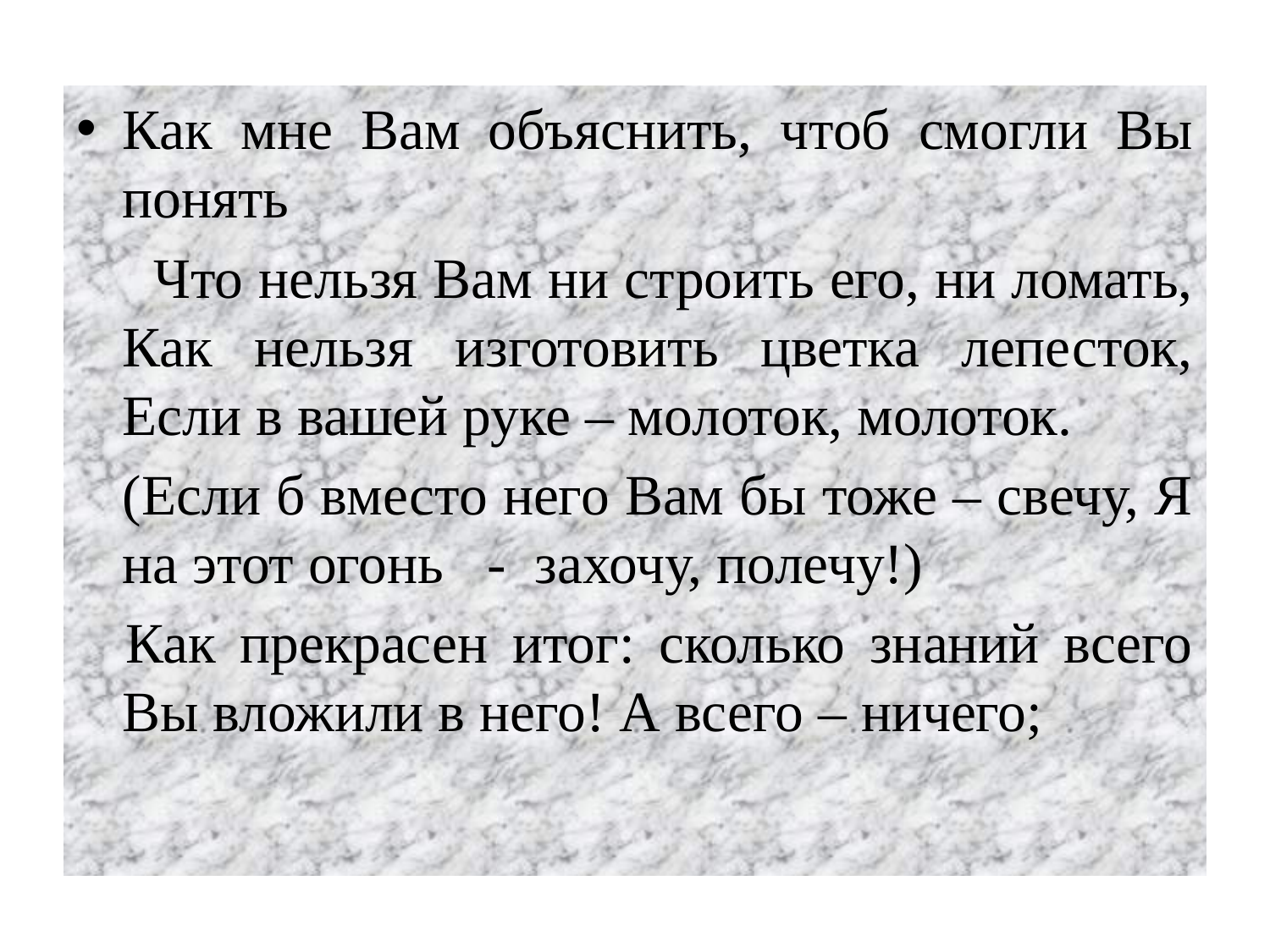

#
Как мне Вам объяснить, чтоб смогли Вы понять
     Что нельзя Вам ни строить его, ни ломать, Как нельзя изготовить цветка лепесток, Если в вашей руке – молоток, молоток.
   (Если б вместо него Вам бы тоже – свечу, Я на этот огонь   -  захочу, полечу!)
  Как прекрасен итог: сколько знаний всего Вы вложили в него! А всего – ничего;